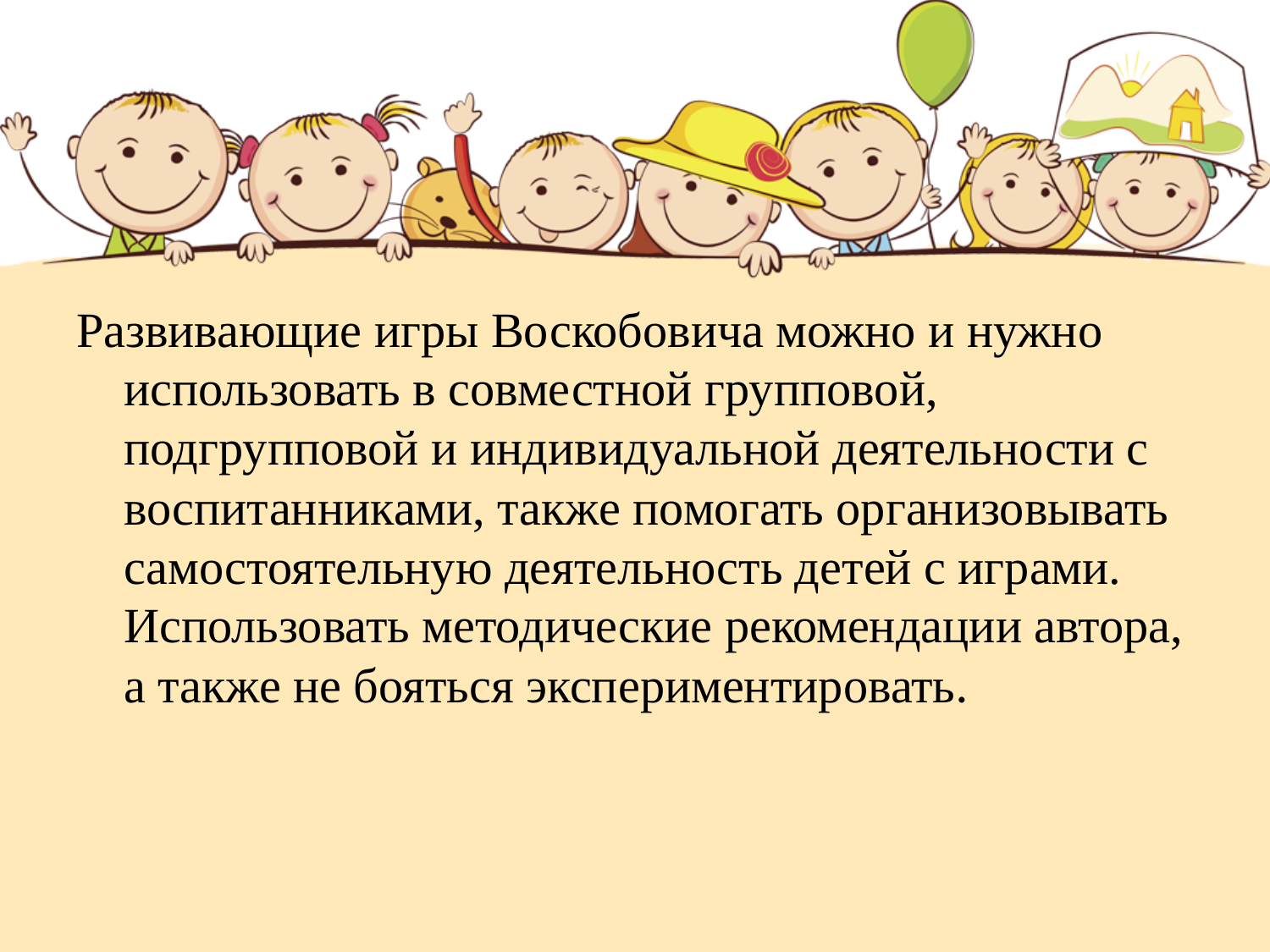

#

Развивающие игры Воскобовича можно и нужно использовать в совместной групповой, подгрупповой и индивидуальной деятельности с воспитанниками, также помогать организовывать самостоятельную деятельность детей с играми. Использовать методические рекомендации автора, а также не бояться экспериментировать.